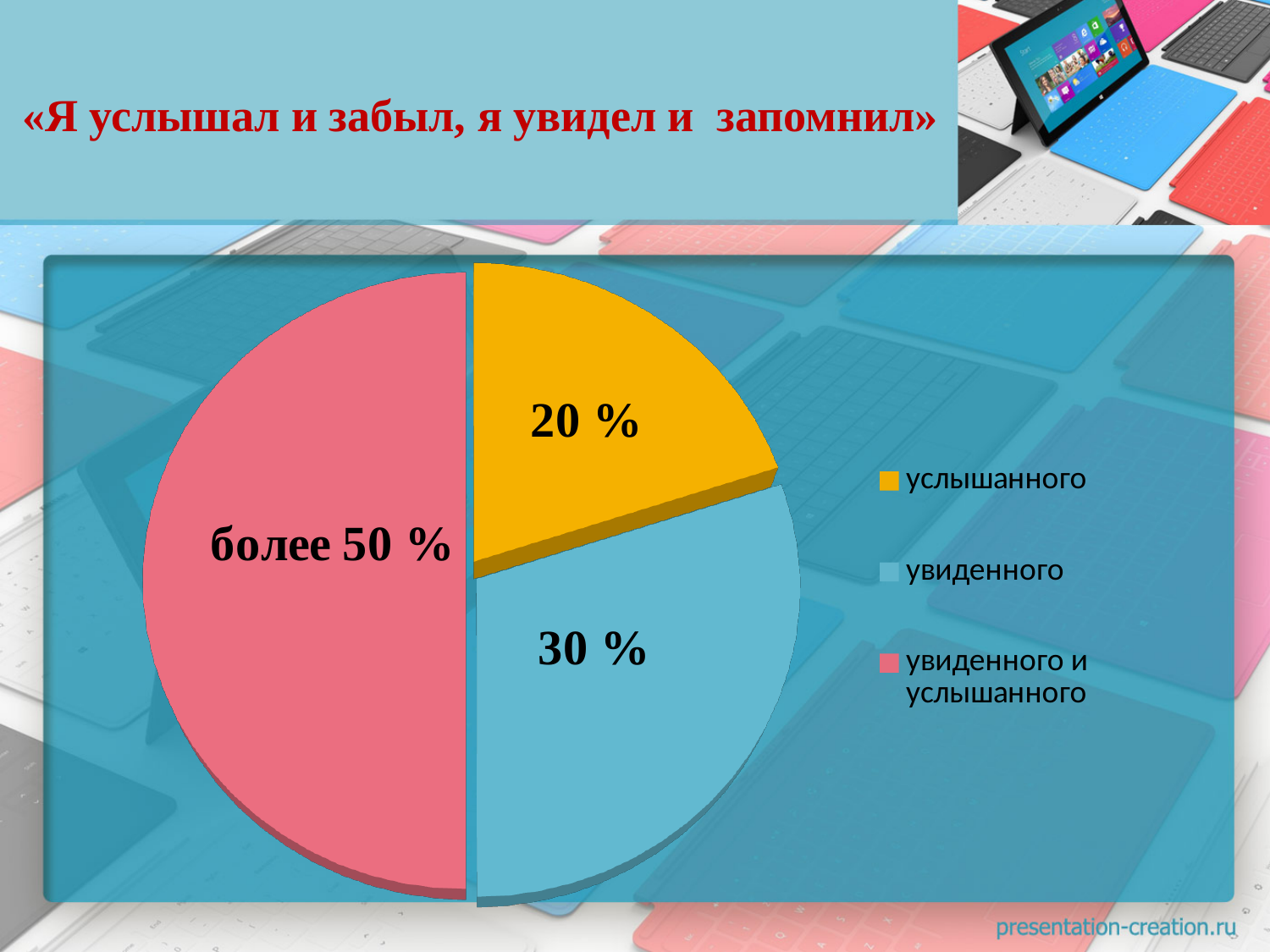

# «Я услышал и забыл, я увидел и  запомнил»

[unsupported chart]